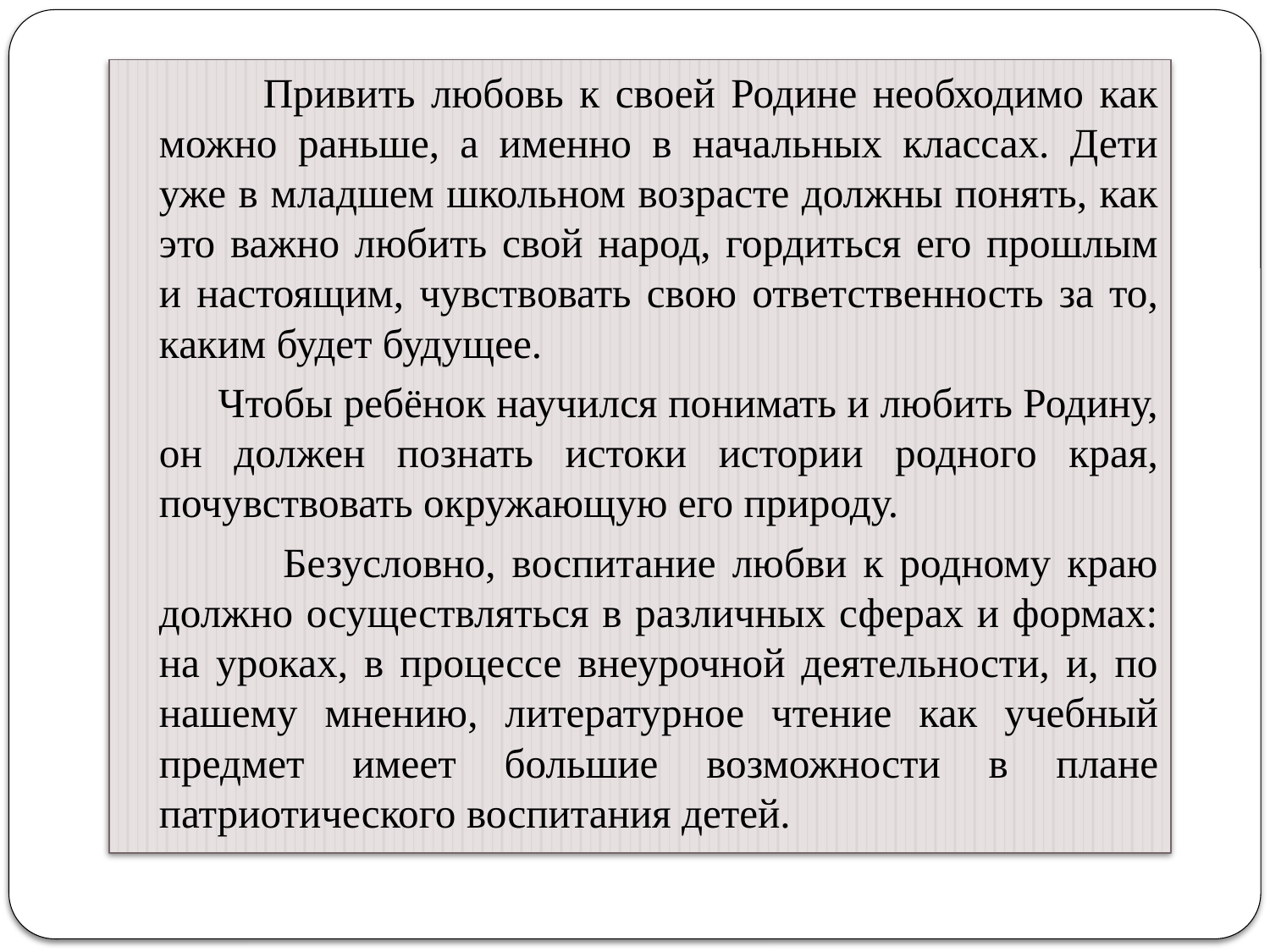

#
         Привить любовь к своей Родине необходимо как можно раньше, а именно в начальных классах. Дети уже в младшем школьном возрасте должны понять, как это важно любить свой народ, гордиться его прошлым и настоящим, чувствовать свою ответственность за то, каким будет будущее.
         Чтобы ребёнок научился понимать и любить Родину, он должен познать истоки истории родного края, почувствовать окружающую его природу.
          Безусловно, воспитание любви к родному краю должно осуществляться в различных сферах и формах: на уроках, в процессе внеурочной деятельности, и, по нашему мнению, литературное чтение как учебный предмет имеет большие возможности в плане патриотического воспитания детей.